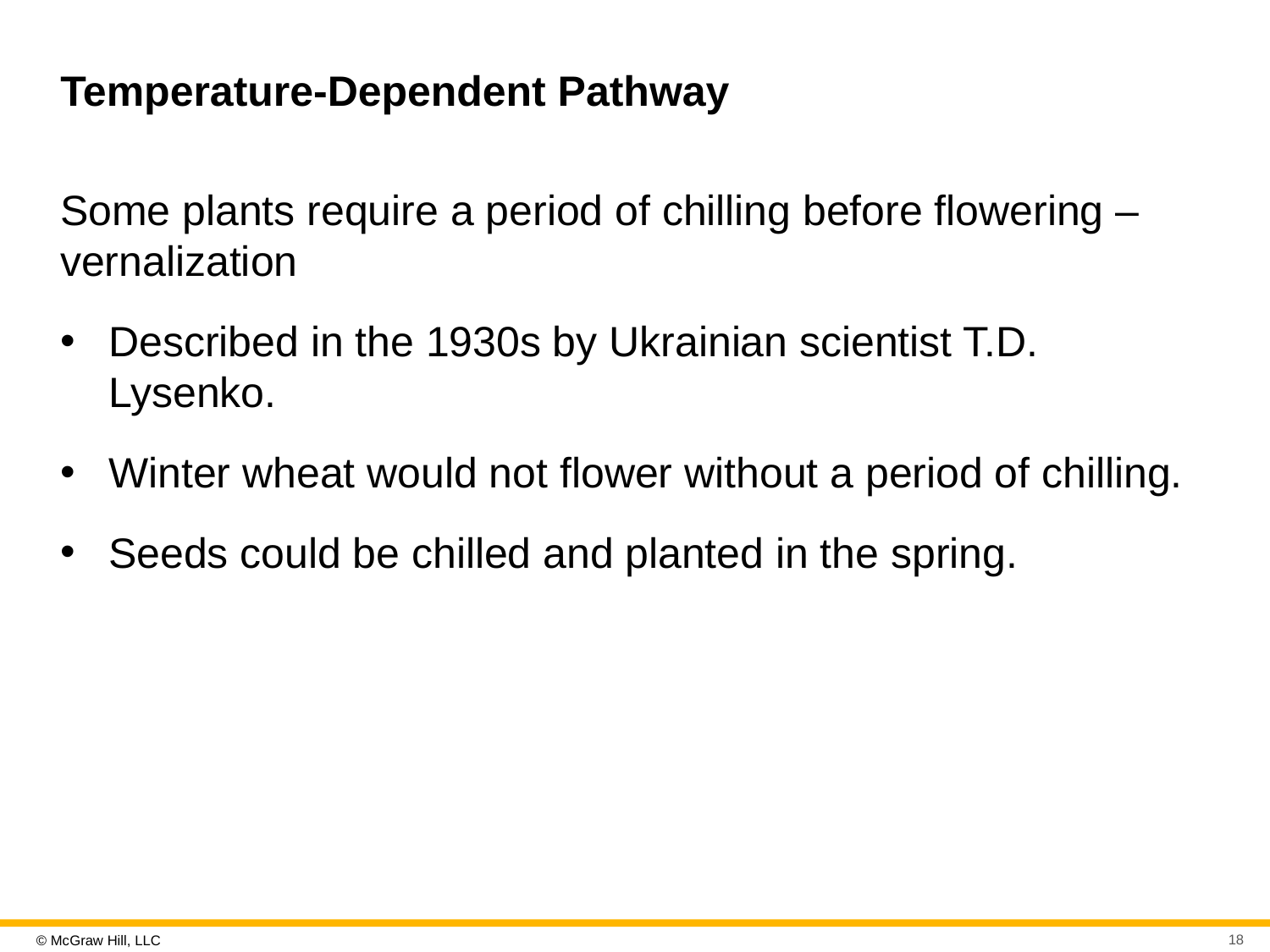

# Temperature-Dependent Pathway
Some plants require a period of chilling before flowering – vernalization
Described in the 1930s by Ukrainian scientist T.D. Lysenko.
Winter wheat would not flower without a period of chilling.
Seeds could be chilled and planted in the spring.
18